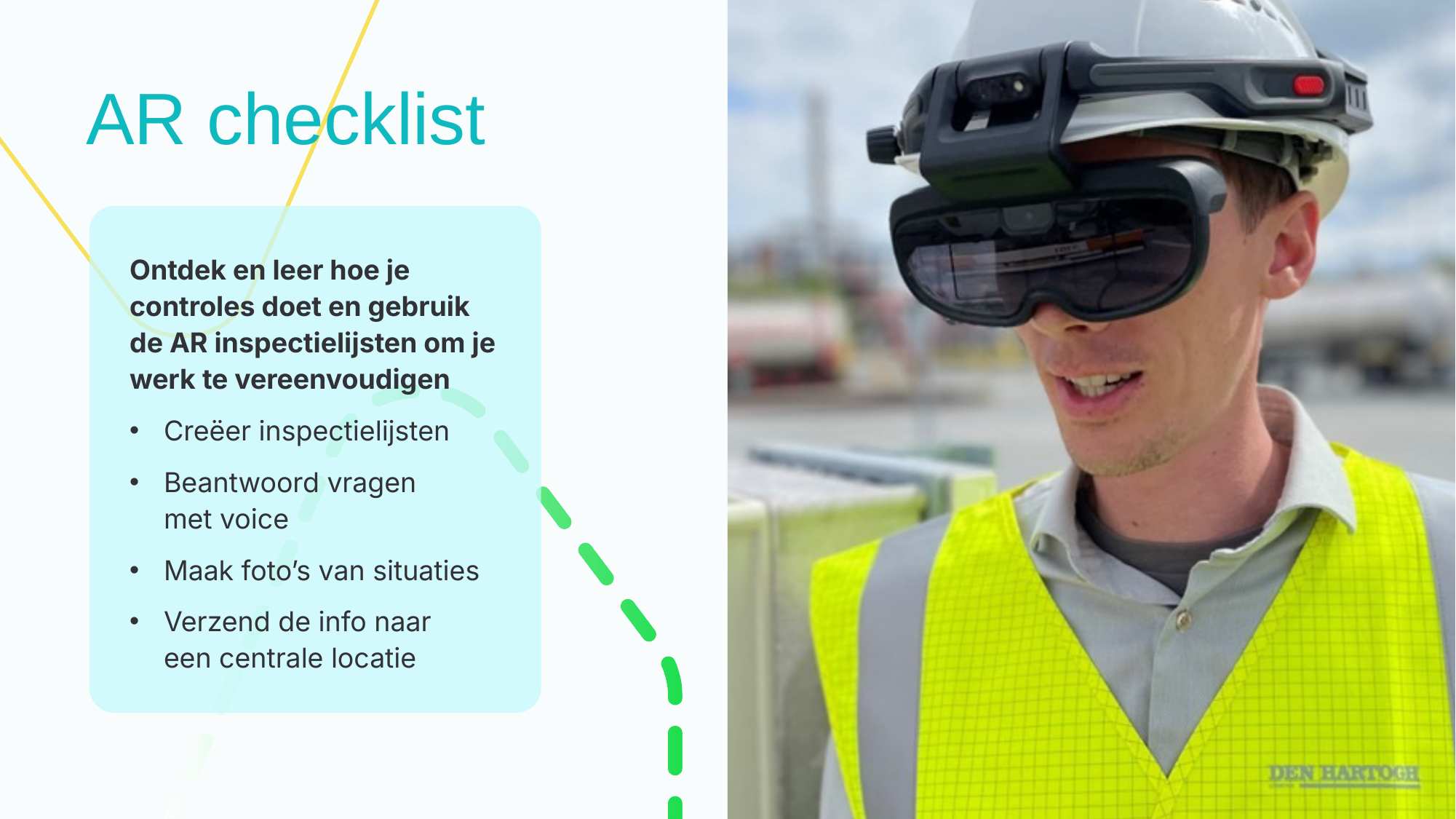

# AR checklist

Ontdek en leer hoe je controles doet en gebruik de AR inspectielijsten om je werk te vereenvoudigen
Creëer inspectielijsten
Beantwoord vragen
met voice
Maak foto’s van situaties
Verzend de info naar
een centrale locatie